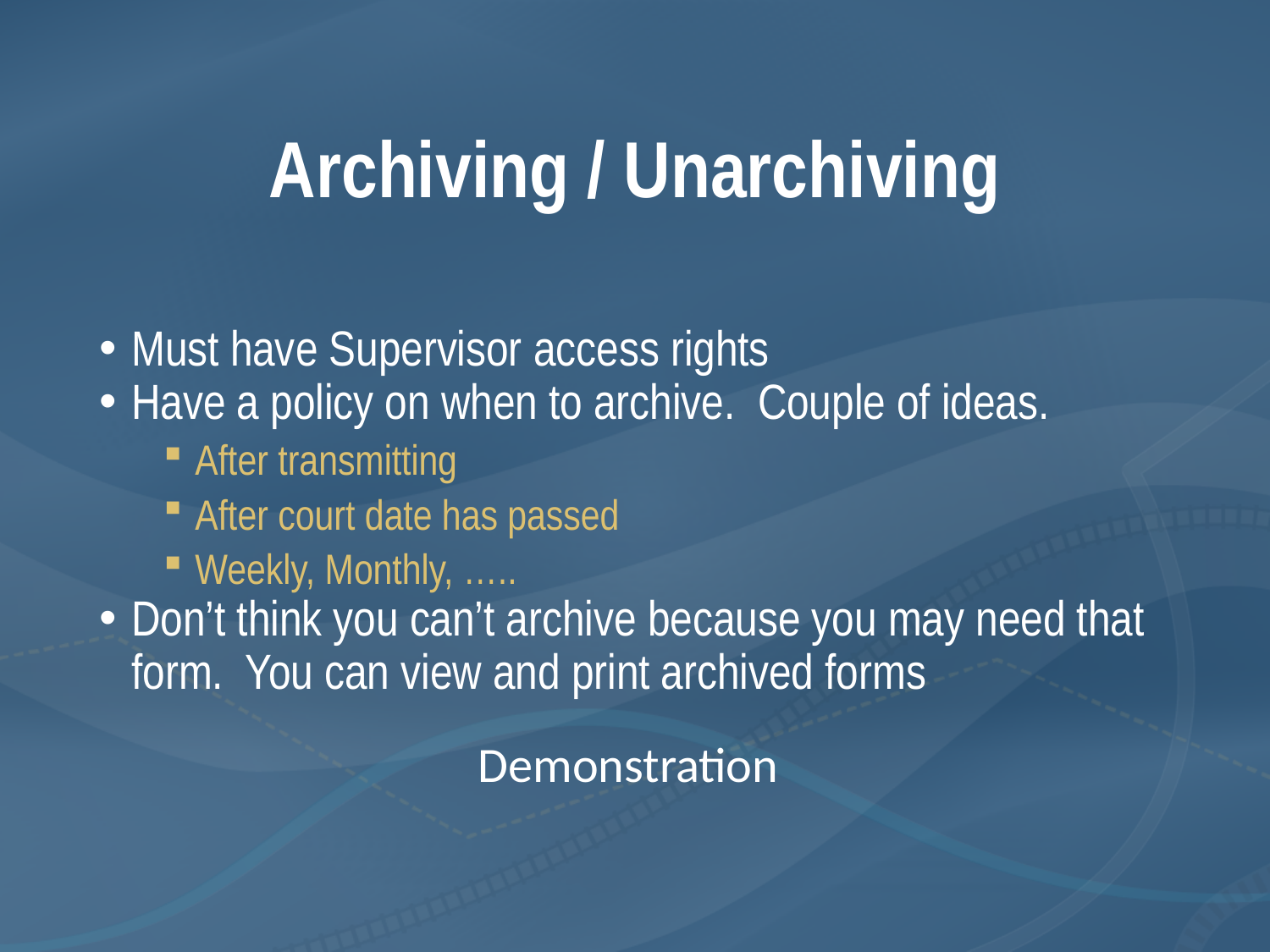

# Archiving / Unarchiving
Must have Supervisor access rights
Have a policy on when to archive.  Couple of ideas.
After transmitting
After court date has passed
Weekly, Monthly, …..
Don’t think you can’t archive because you may need that form.  You can view and print archived forms

Demonstration